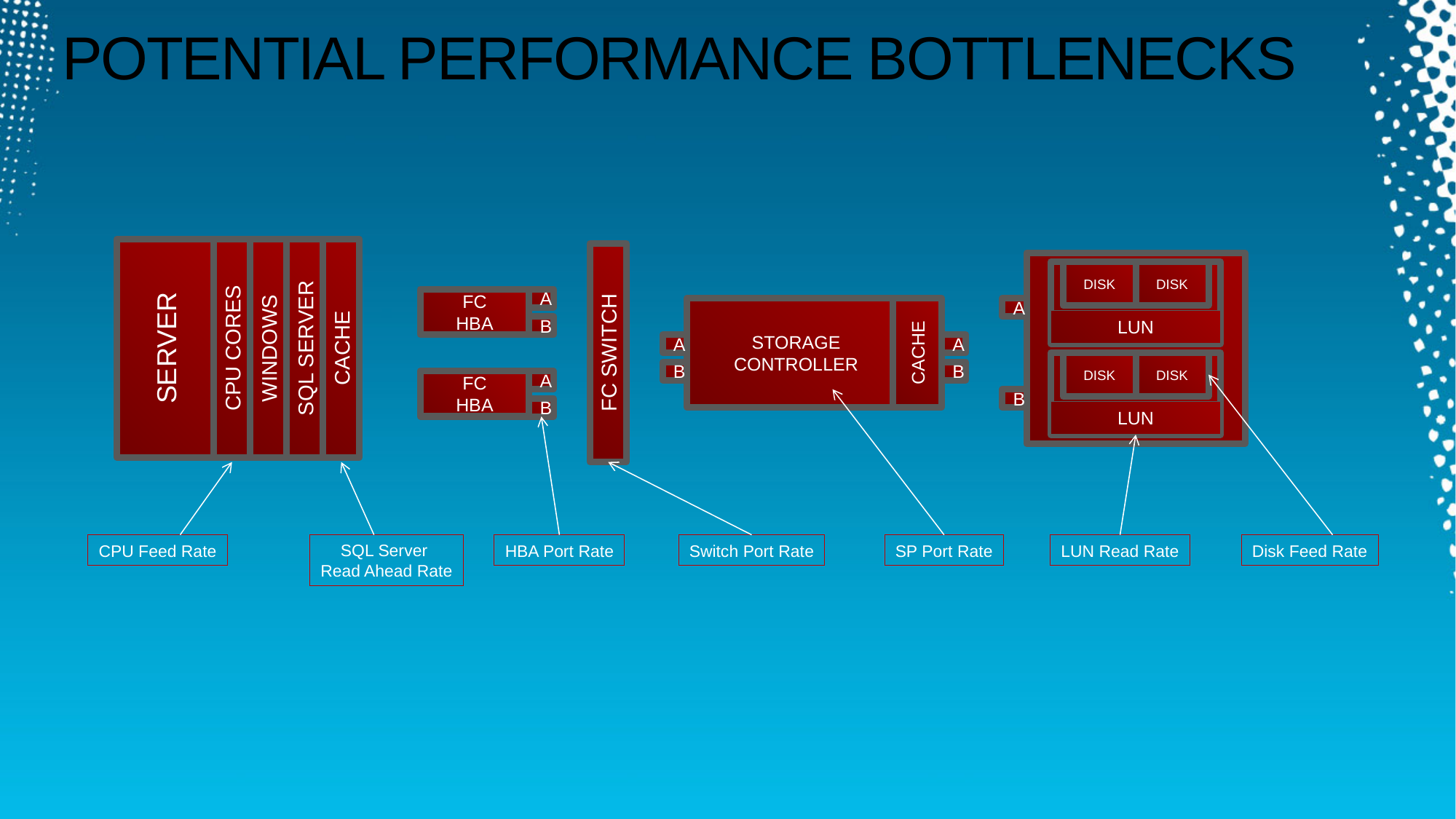

# POTENTIAL PERFORMANCE BOTTLENECKS
SERVER
CPU CORES
WINDOWS
SQL SERVER
CACHE
FC SWITCH

DISK
DISK
LUN
A

DISK
DISK
LUN
B
FC
HBA
A
B
FC
HBA
A
B
STORAGE
CONTROLLER
CACHE
A
B
A
B
CPU Feed Rate
HBA Port Rate
Switch Port Rate
SP Port Rate
LUN Read Rate
Disk Feed Rate
SQL Server
Read Ahead Rate